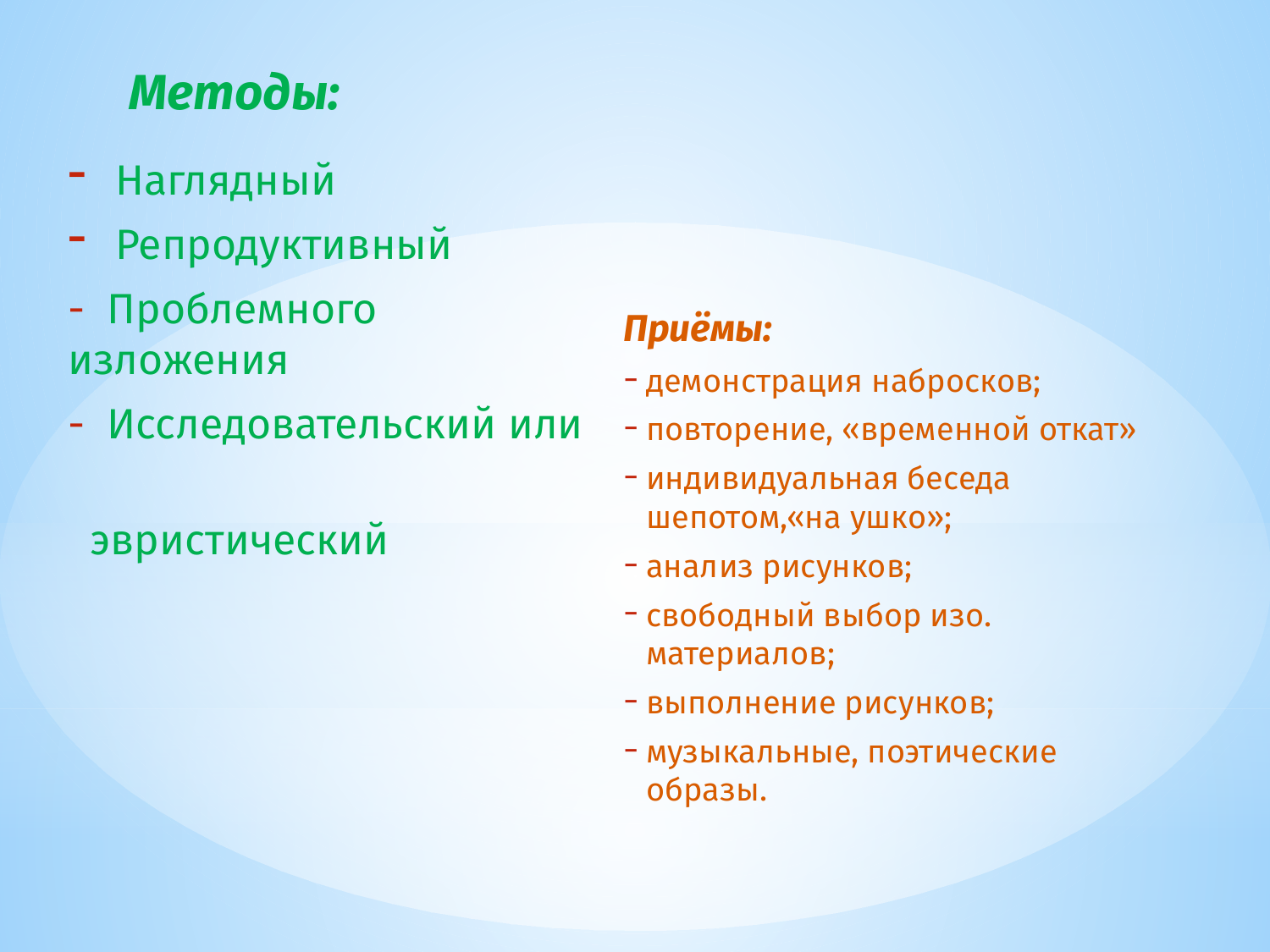

# Методы:
Наглядный
Репродуктивный
-  Проблемного изложения
-  Исследовательский или
  эвристический
Приёмы:
демонстрация набросков;
повторение, «временной откат»
индивидуальная беседа шепотом,«на ушко»;
анализ рисунков;
свободный выбор изо. материалов;
выполнение рисунков;
музыкальные, поэтические образы.